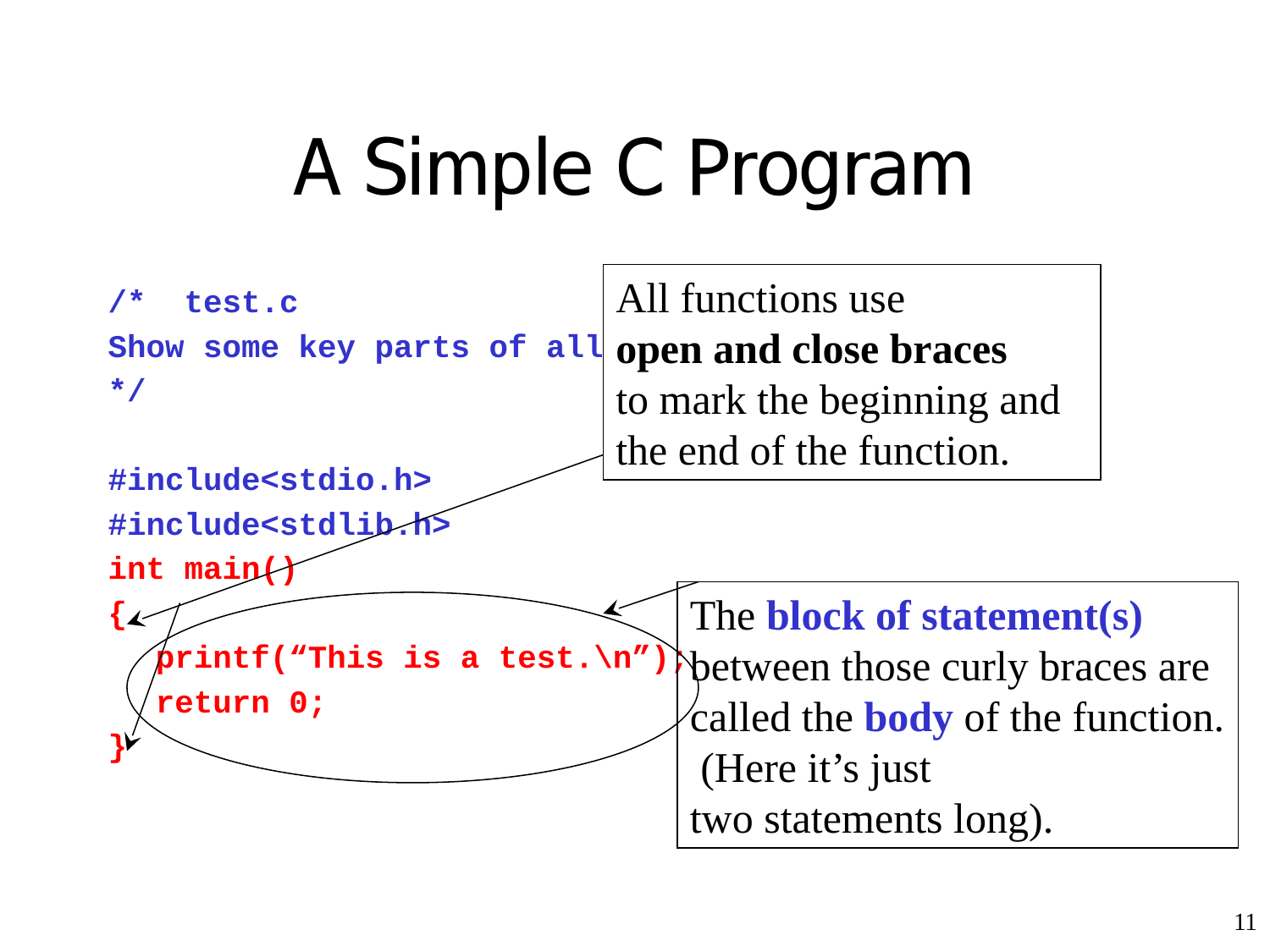

# A Simple C Program
All functions use
open and close braces
to mark the beginning and the end of the function.
/*  test.c
Show some key parts of all C programs.
*/

#include<stdio.h>
#include<stdlib.h>
int main()
{
	printf(“This is a test.\n”);
	return 0;
}

The block of statement(s) between those curly braces are called the body of the function.  (Here it’s just
two statements long).

11